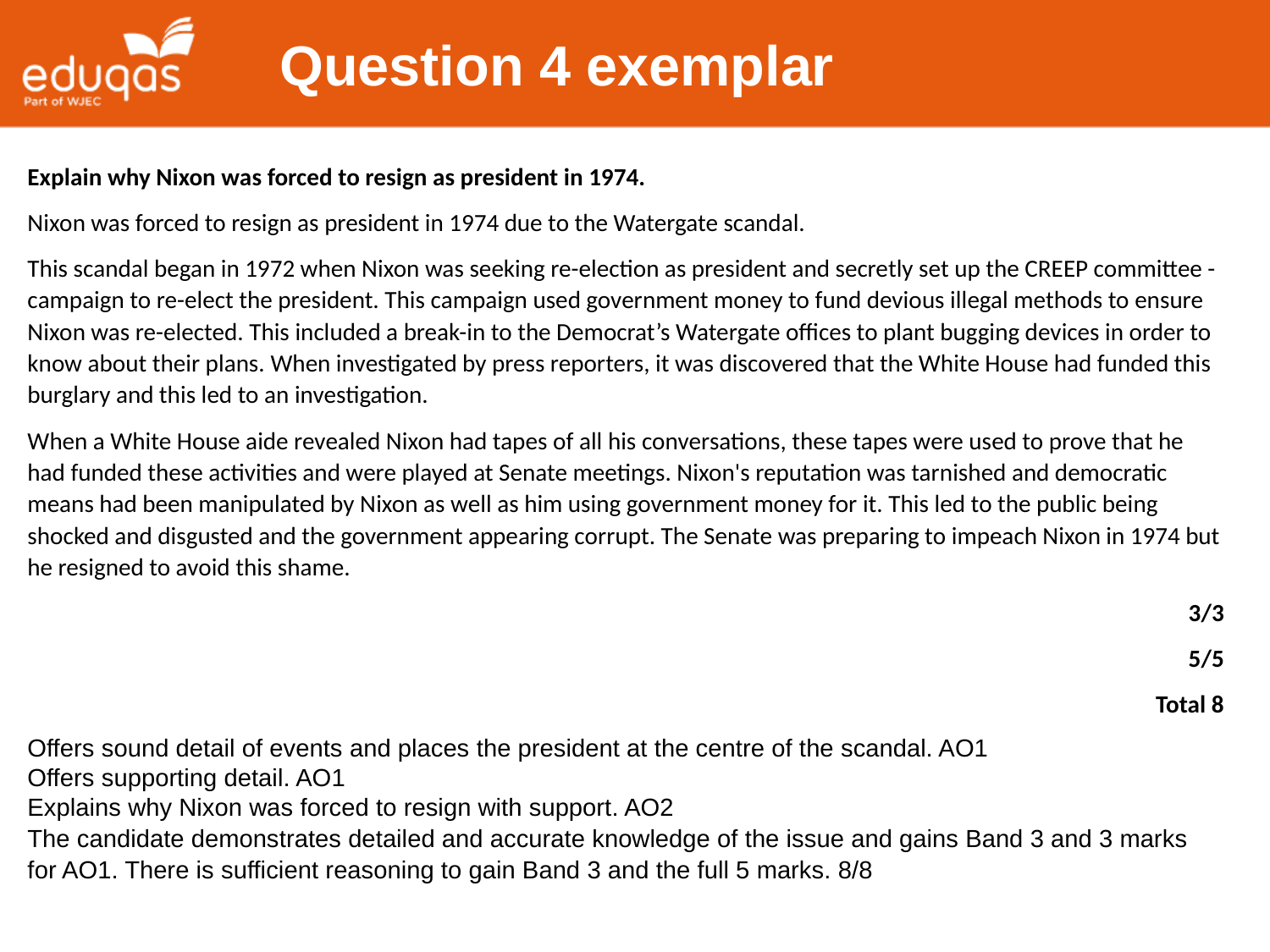

# Question 4 exemplar
Explain why Nixon was forced to resign as president in 1974.
Nixon was forced to resign as president in 1974 due to the Watergate scandal.
This scandal began in 1972 when Nixon was seeking re-election as president and secretly set up the CREEP committee - campaign to re-elect the president. This campaign used government money to fund devious illegal methods to ensure Nixon was re-elected. This included a break-in to the Democrat’s Watergate offices to plant bugging devices in order to know about their plans. When investigated by press reporters, it was discovered that the White House had funded this burglary and this led to an investigation.
When a White House aide revealed Nixon had tapes of all his conversations, these tapes were used to prove that he had funded these activities and were played at Senate meetings. Nixon's reputation was tarnished and democratic means had been manipulated by Nixon as well as him using government money for it. This led to the public being shocked and disgusted and the government appearing corrupt. The Senate was preparing to impeach Nixon in 1974 but he resigned to avoid this shame.
3/3
5/5
Total 8
Offers sound detail of events and places the president at the centre of the scandal. AO1
Offers supporting detail. AO1
Explains why Nixon was forced to resign with support. AO2
The candidate demonstrates detailed and accurate knowledge of the issue and gains Band 3 and 3 marks for AO1. There is sufficient reasoning to gain Band 3 and the full 5 marks. 8/8